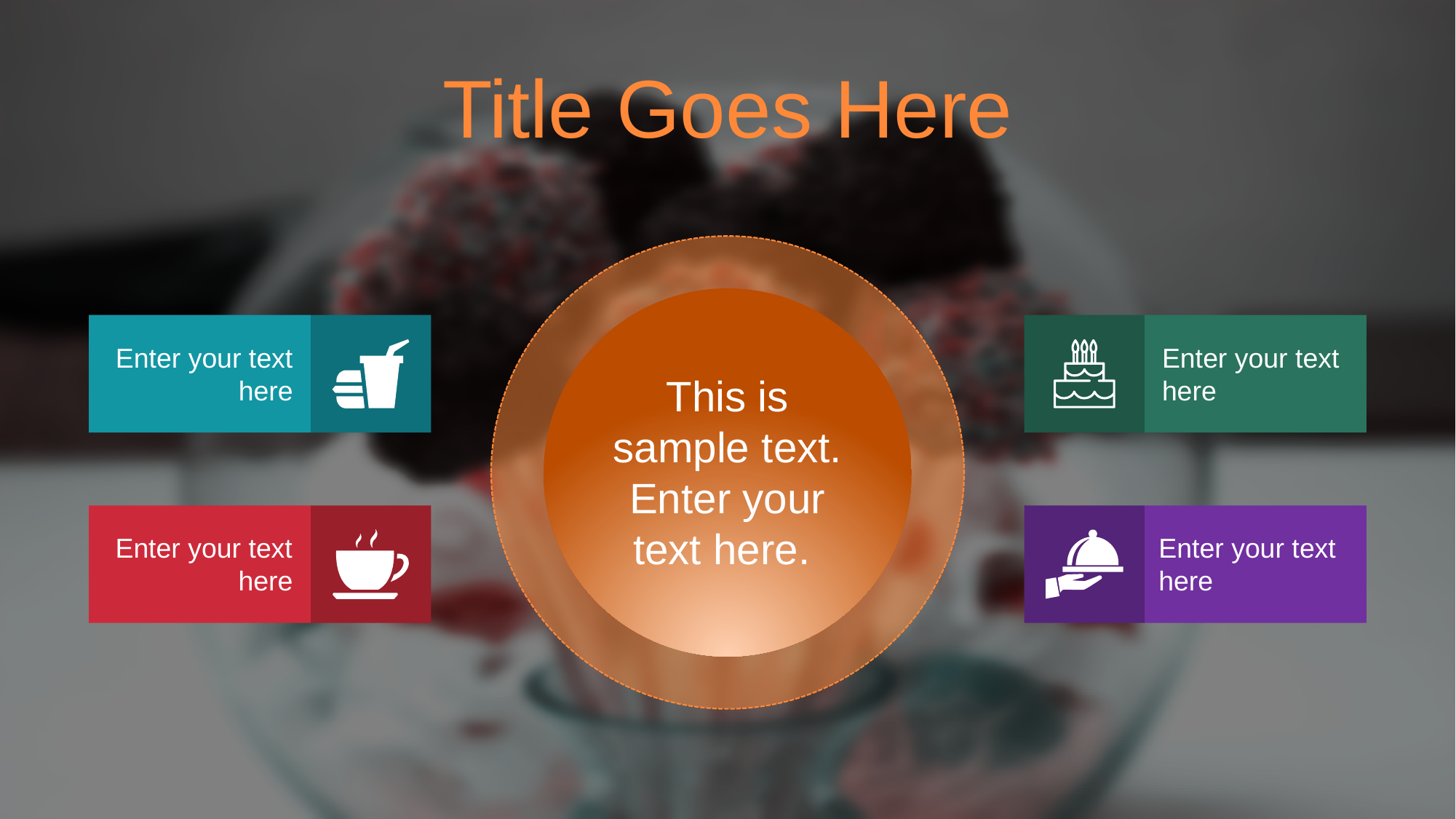

Title Goes Here

This is sample text. Enter your text here.

Enter your text here

Enter your text here

Enter your text here

Enter your text here